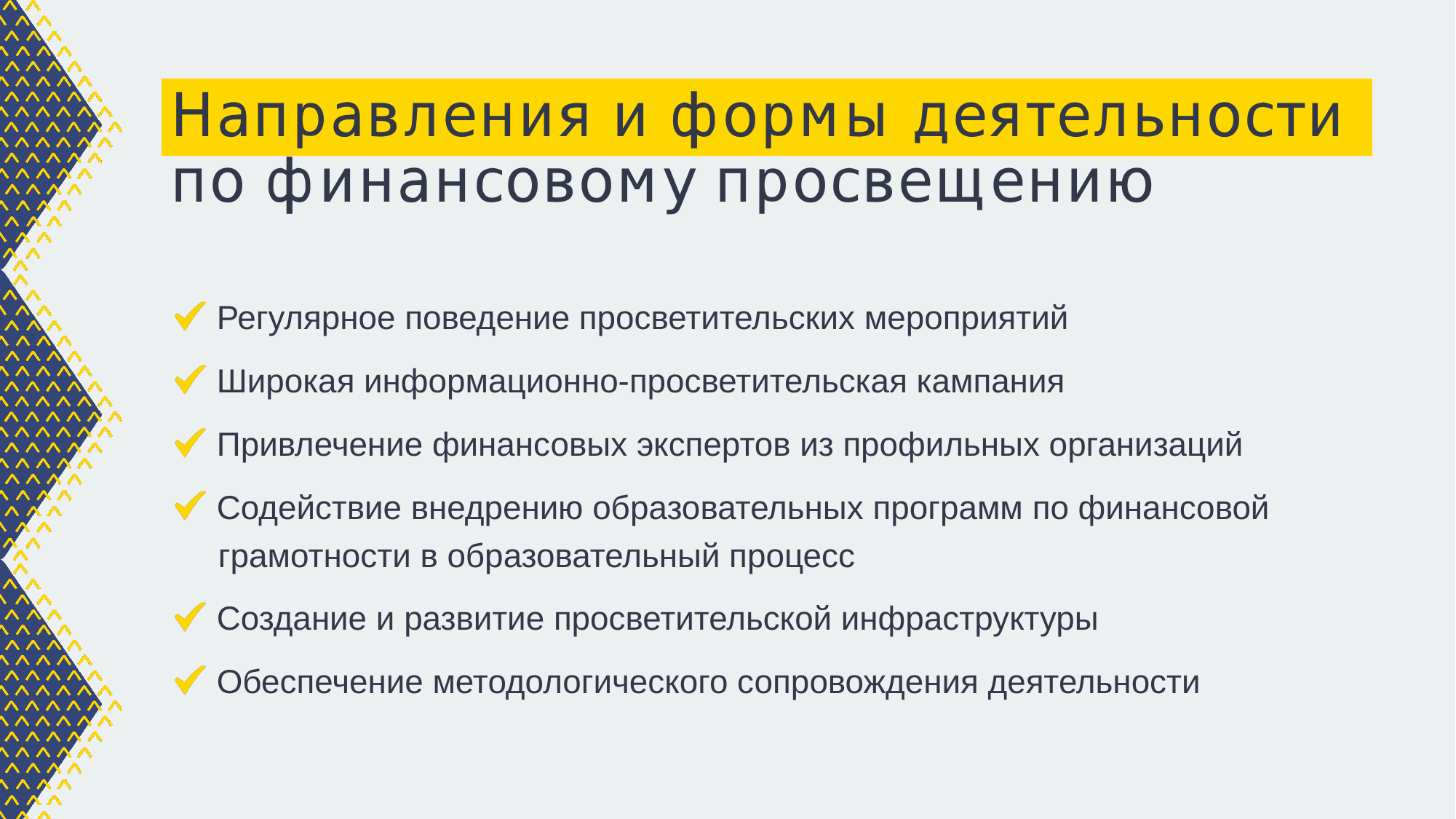

# Направления и формы деятельности по финансовому просвещению
дом финансового просвещения
 Регулярное поведение просветительских мероприятий
 Широкая информационно-просветительская кампания
 Привлечение финансовых экспертов из профильных организаций
 Содействие внедрению образовательных программ по финансовой
  грамотности в образовательный процесс
 Создание и развитие просветительской инфраструктуры
 Обеспечение методологического сопровождения деятельности